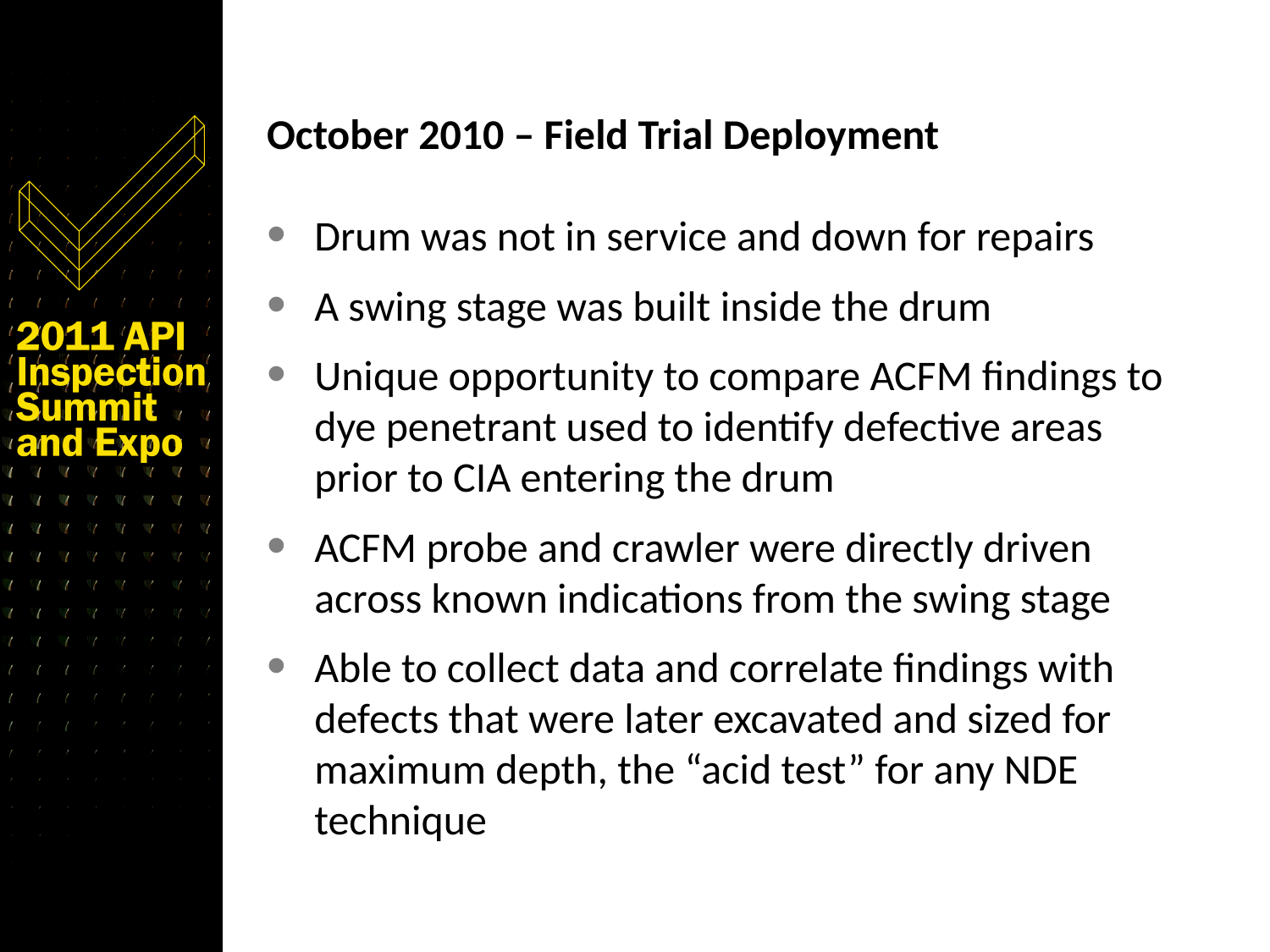

# October 2010 – Field Trial Deployment
Drum was not in service and down for repairs
A swing stage was built inside the drum
Unique opportunity to compare ACFM findings to dye penetrant used to identify defective areas prior to CIA entering the drum
ACFM probe and crawler were directly driven across known indications from the swing stage
Able to collect data and correlate findings with defects that were later excavated and sized for maximum depth, the “acid test” for any NDE technique